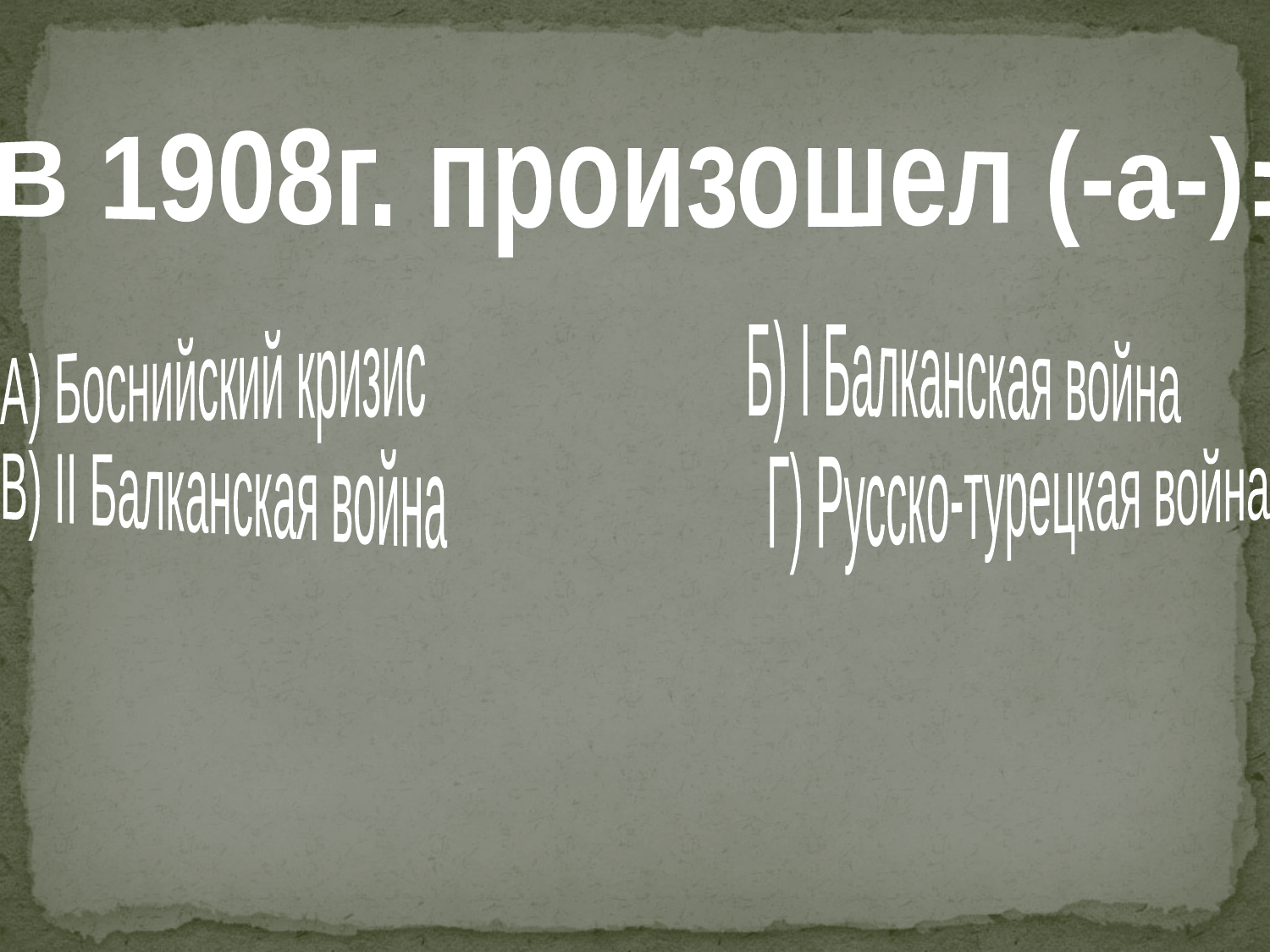

В 1908г. произошел (-а-):
А) Боснийский кризис                           Б) I Балканская война
В) II Балканская война                           Г) Русско-турецкая война